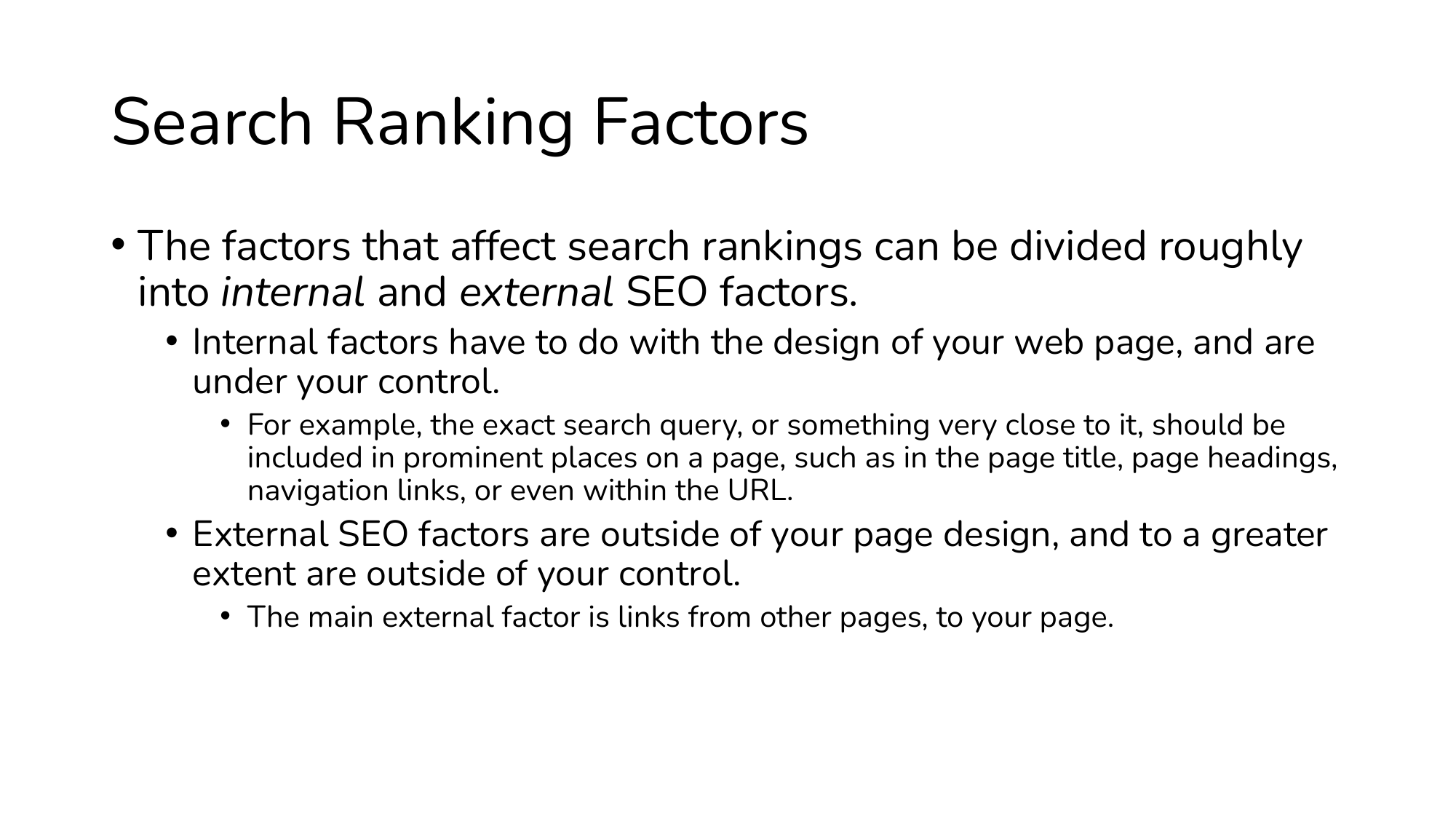

# Search Ranking Factors
The factors that affect search rankings can be divided roughly into internal and external SEO factors.
Internal factors have to do with the design of your web page, and are under your control.
For example, the exact search query, or something very close to it, should be included in prominent places on a page, such as in the page title, page headings, navigation links, or even within the URL.
External SEO factors are outside of your page design, and to a greater extent are outside of your control.
The main external factor is links from other pages, to your page.